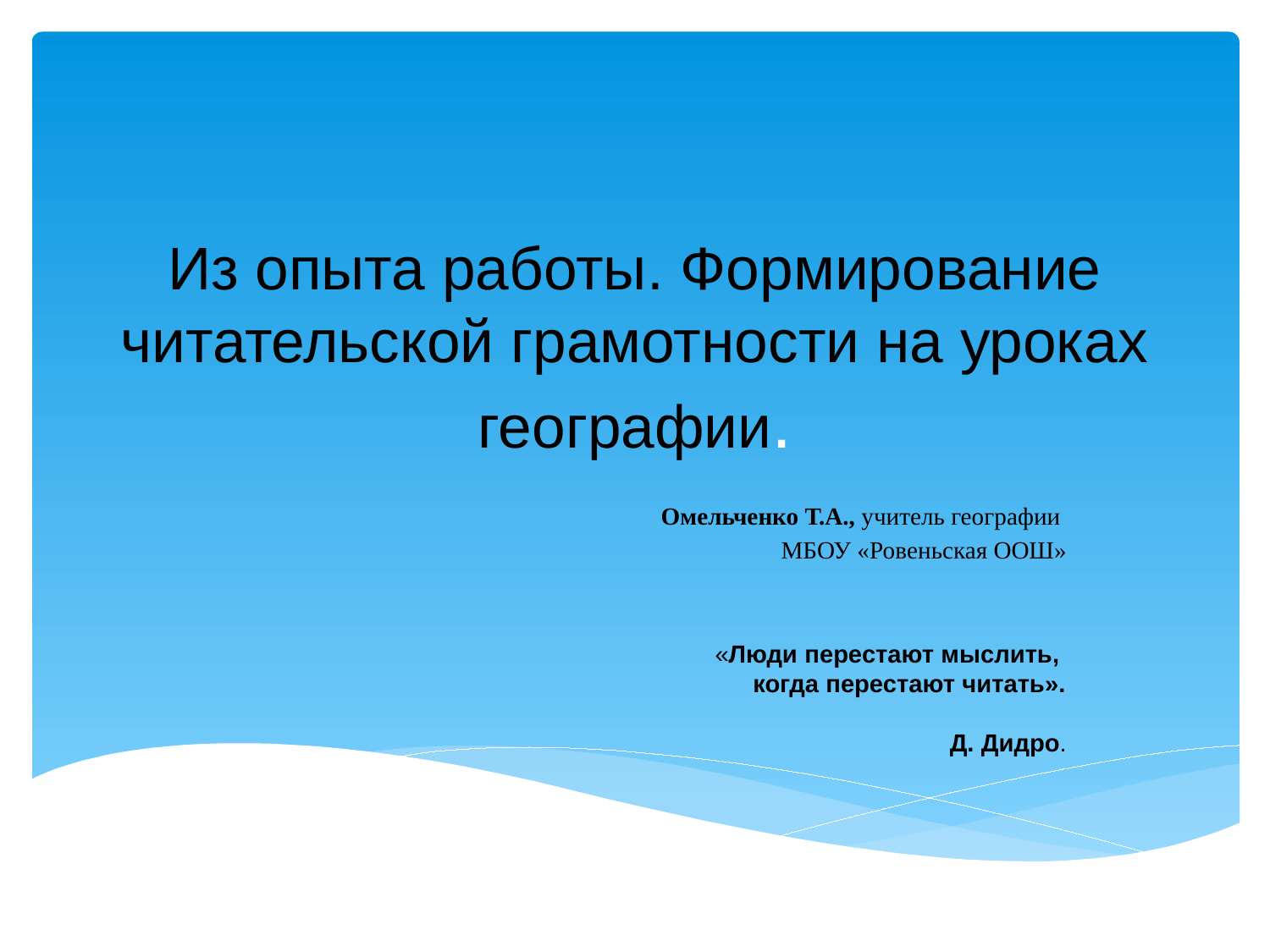

# Из опыта работы. Формирование читательской грамотности на уроках географии.
Омельченко Т.А., учитель географии
МБОУ «Ровеньская ООШ»

«Люди перестают мыслить,
                                                              когда перестают читать».
 Д. Дидро.